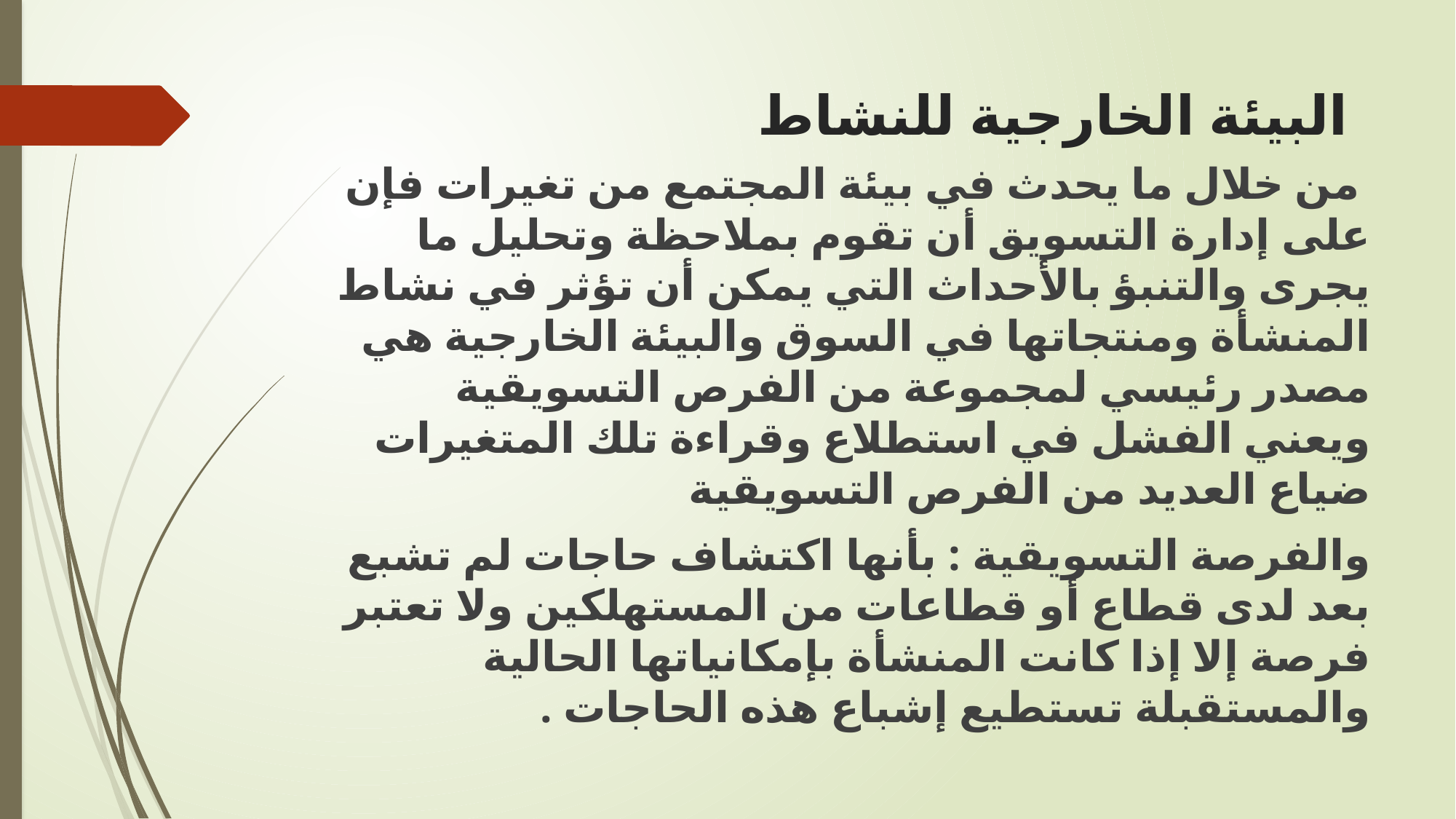

# البيئة الخارجية للنشاط
 من خلال ما يحدث في بيئة المجتمع من تغيرات فإن على إدارة التسويق أن تقوم بملاحظة وتحليل ما يجرى والتنبؤ بالأحداث التي يمكن أن تؤثر في نشاط المنشأة ومنتجاتها في السوق والبيئة الخارجية هي مصدر رئيسي لمجموعة من الفرص التسويقية ويعني الفشل في استطلاع وقراءة تلك المتغيرات ضياع العديد من الفرص التسويقية
والفرصة التسويقية : بأنها اكتشاف حاجات لم تشبع بعد لدى قطاع أو قطاعات من المستهلكين ولا تعتبر فرصة إلا إذا كانت المنشأة بإمكانياتها الحالية والمستقبلة تستطيع إشباع هذه الحاجات .